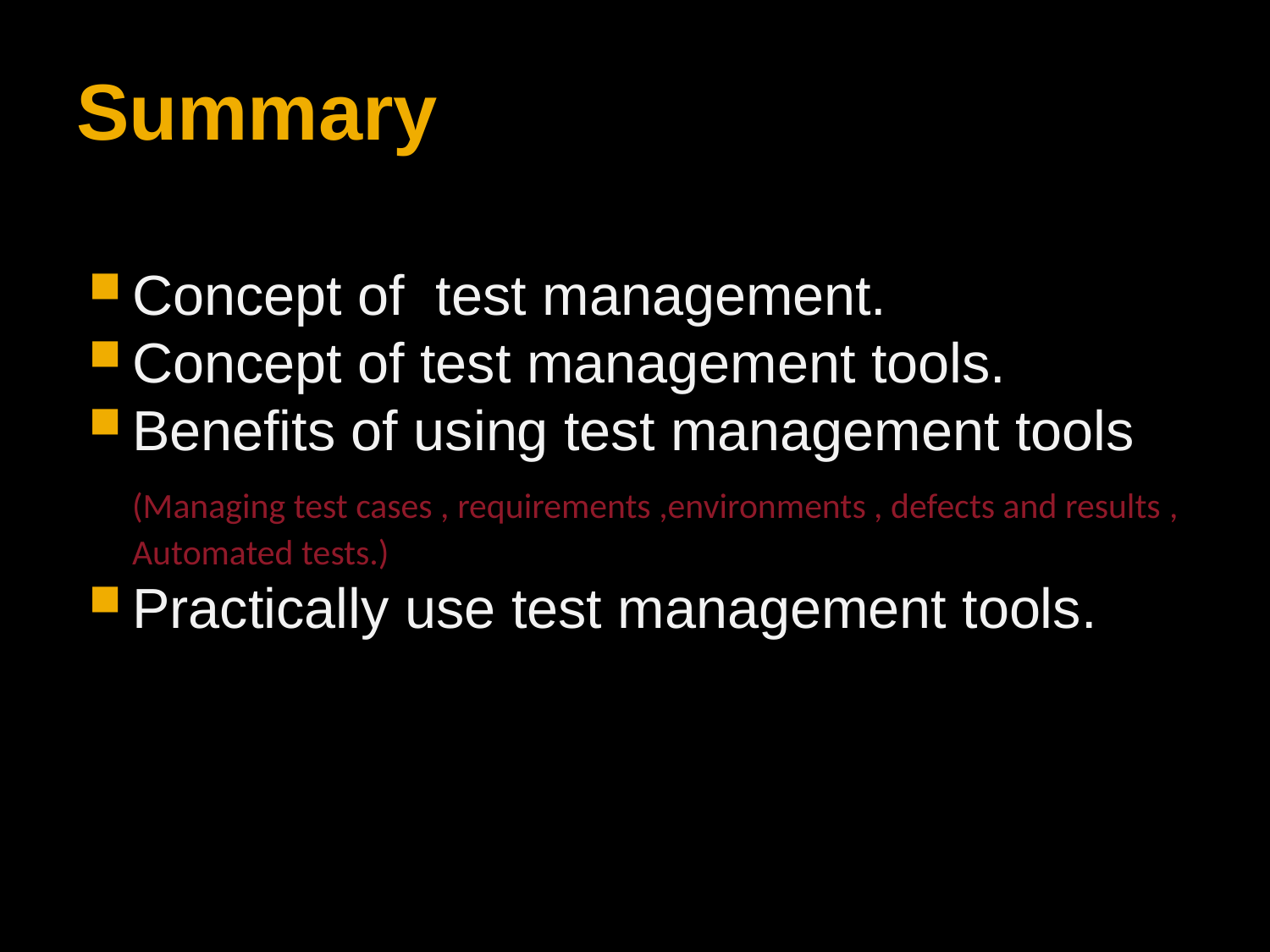

# Summary
Concept of  test management.
Concept of test management tools.
Benefits of using test management tools
	(Managing test cases , requirements ,environments , defects and results , Automated tests.)
Practically use test management tools.